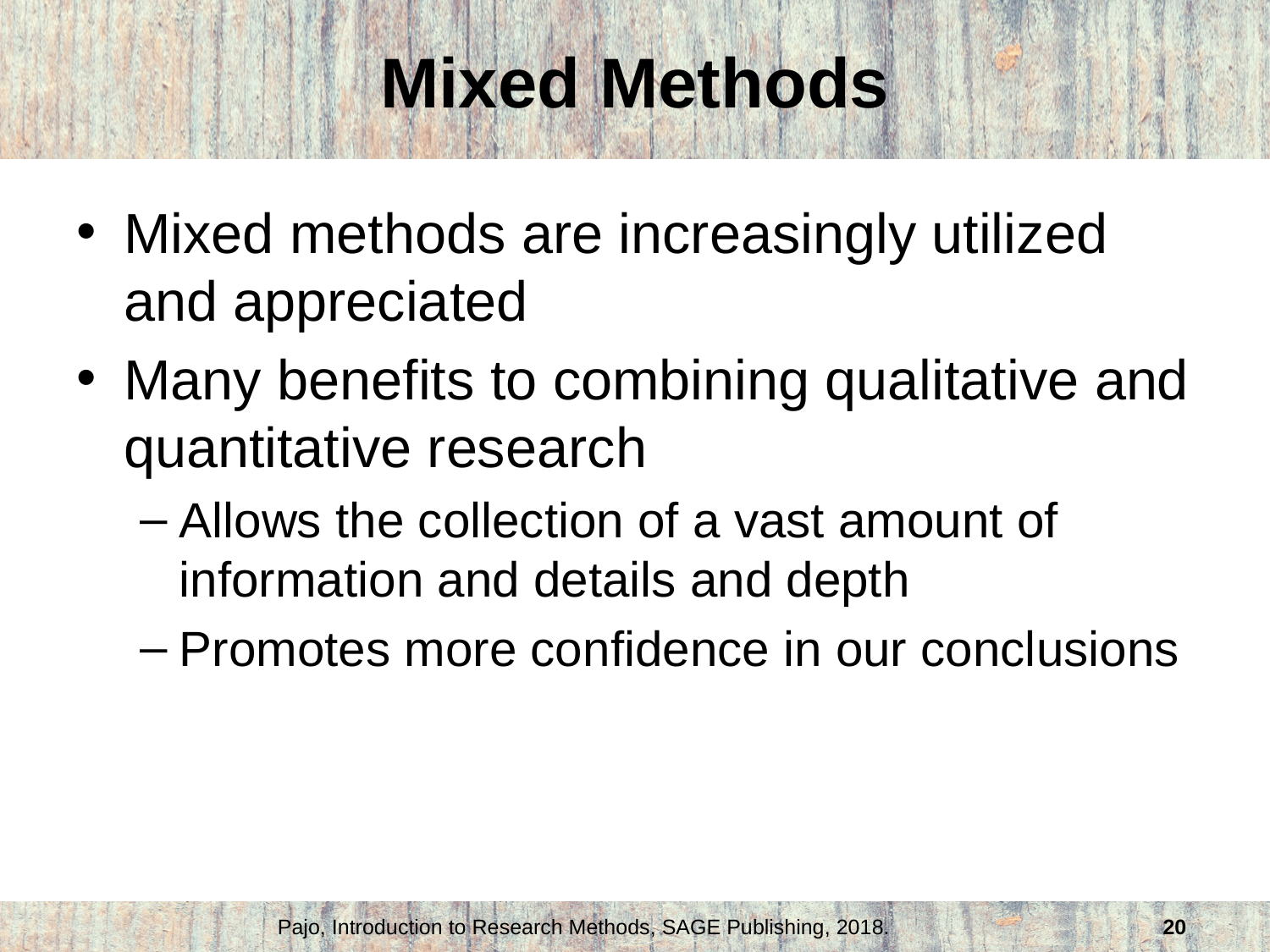

# Mixed Methods
Mixed methods are increasingly utilized and appreciated
Many benefits to combining qualitative and quantitative research
Allows the collection of a vast amount of information and details and depth
Promotes more confidence in our conclusions
Pajo, Introduction to Research Methods, SAGE Publishing, 2018.
20